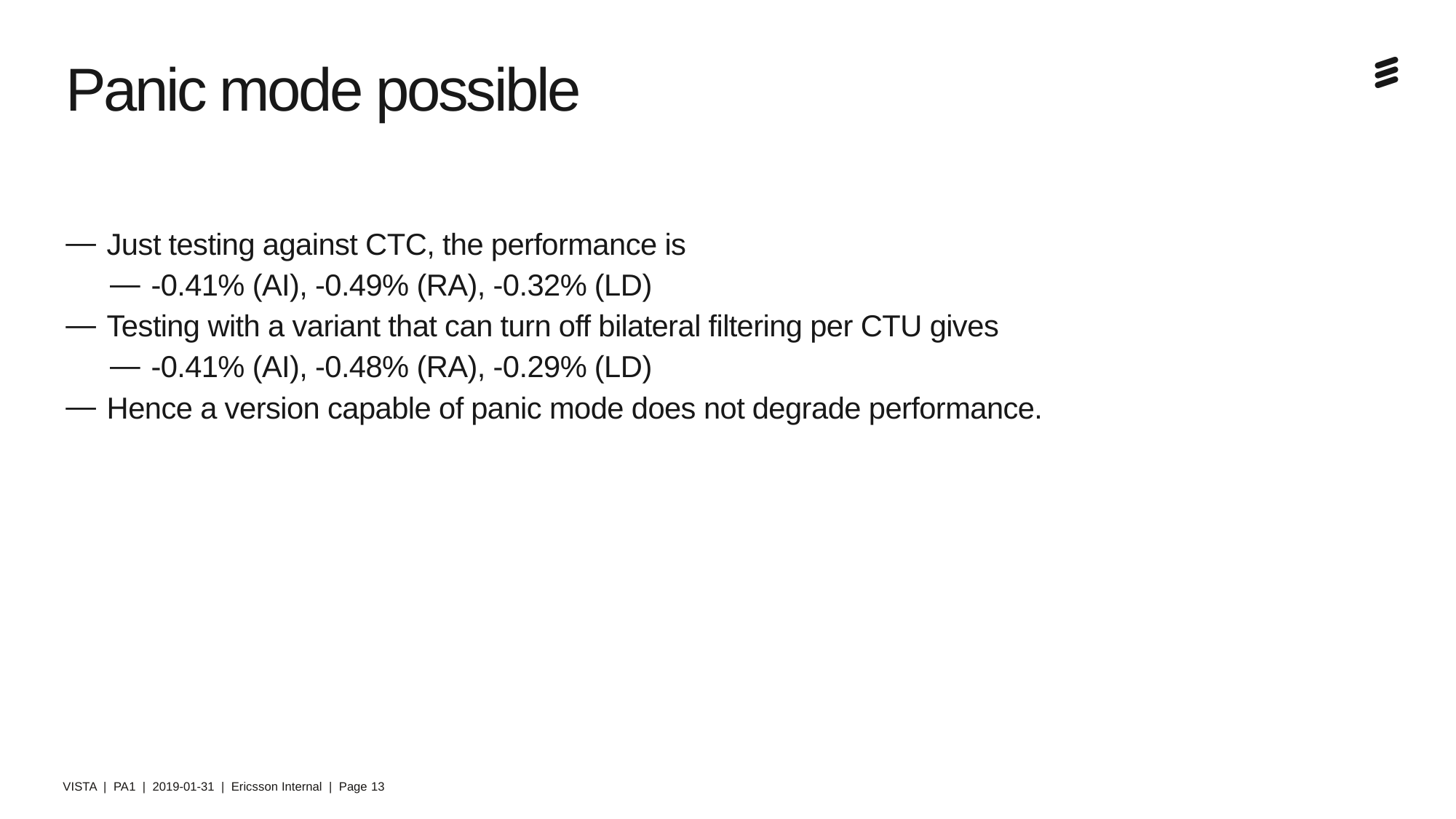

# Panic mode possible
Just testing against CTC, the performance is
-0.41% (AI), -0.49% (RA), -0.32% (LD)
Testing with a variant that can turn off bilateral filtering per CTU gives
-0.41% (AI), -0.48% (RA), -0.29% (LD)
Hence a version capable of panic mode does not degrade performance.